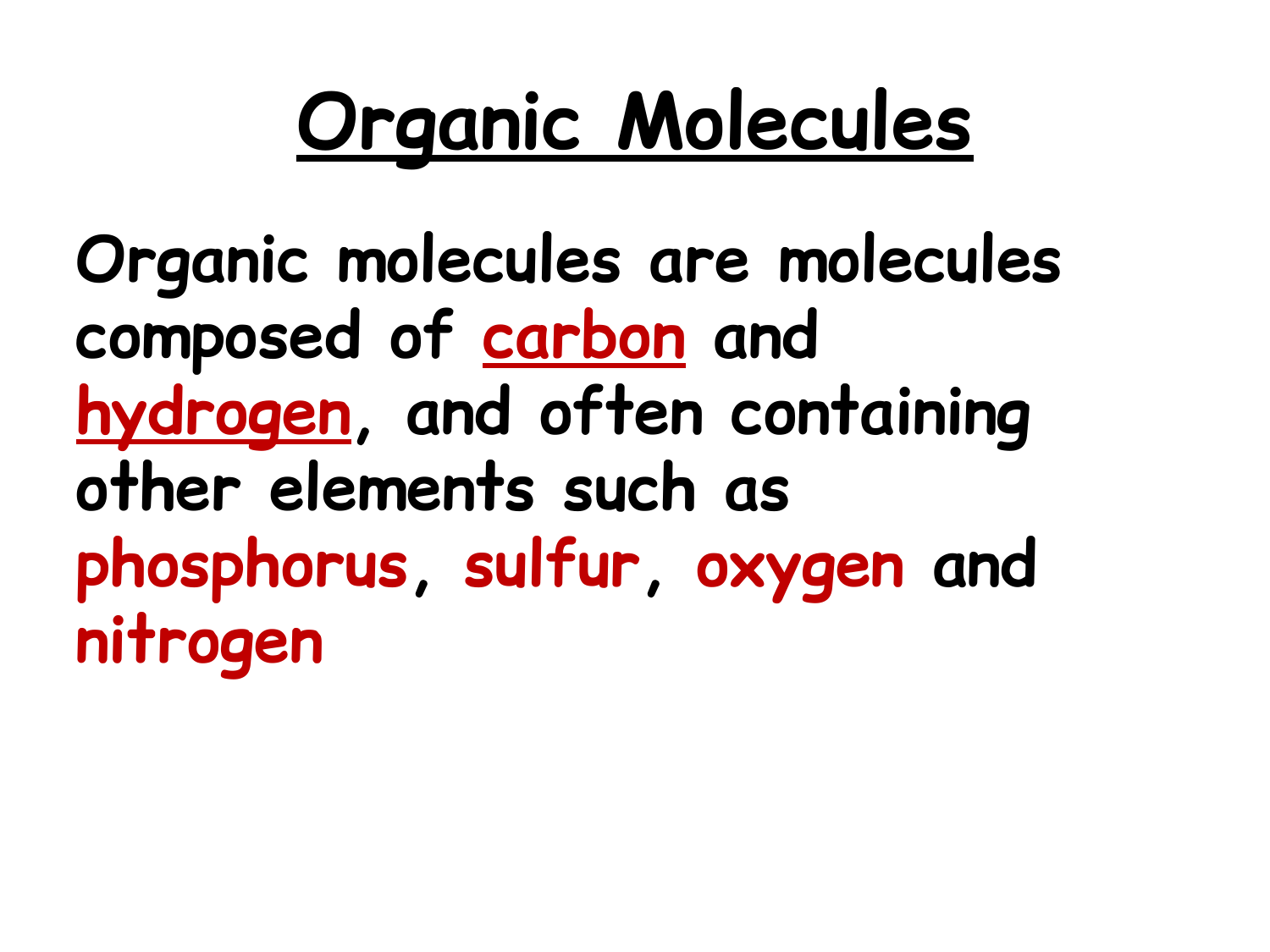

# Organic Molecules
Organic molecules are molecules composed of carbon and hydrogen, and often containing other elements such as phosphorus, sulfur, oxygen and nitrogen